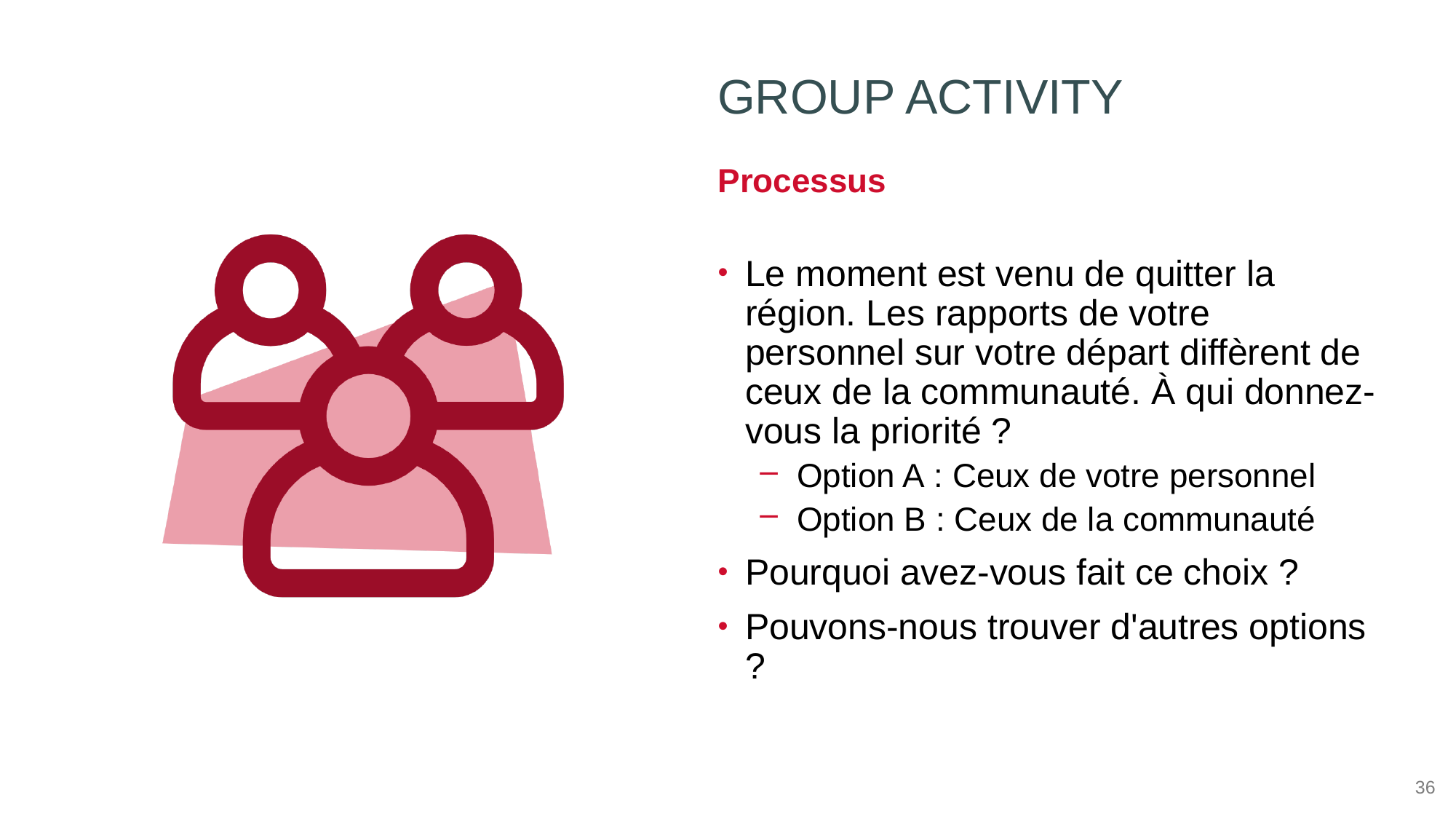

Processus
Le moment est venu de quitter la région. Les rapports de votre personnel sur votre départ diffèrent de ceux de la communauté. À qui donnez-vous la priorité ?
Option A : Ceux de votre personnel
Option B : Ceux de la communauté
Pourquoi avez-vous fait ce choix ?
Pouvons-nous trouver d'autres options ?

36